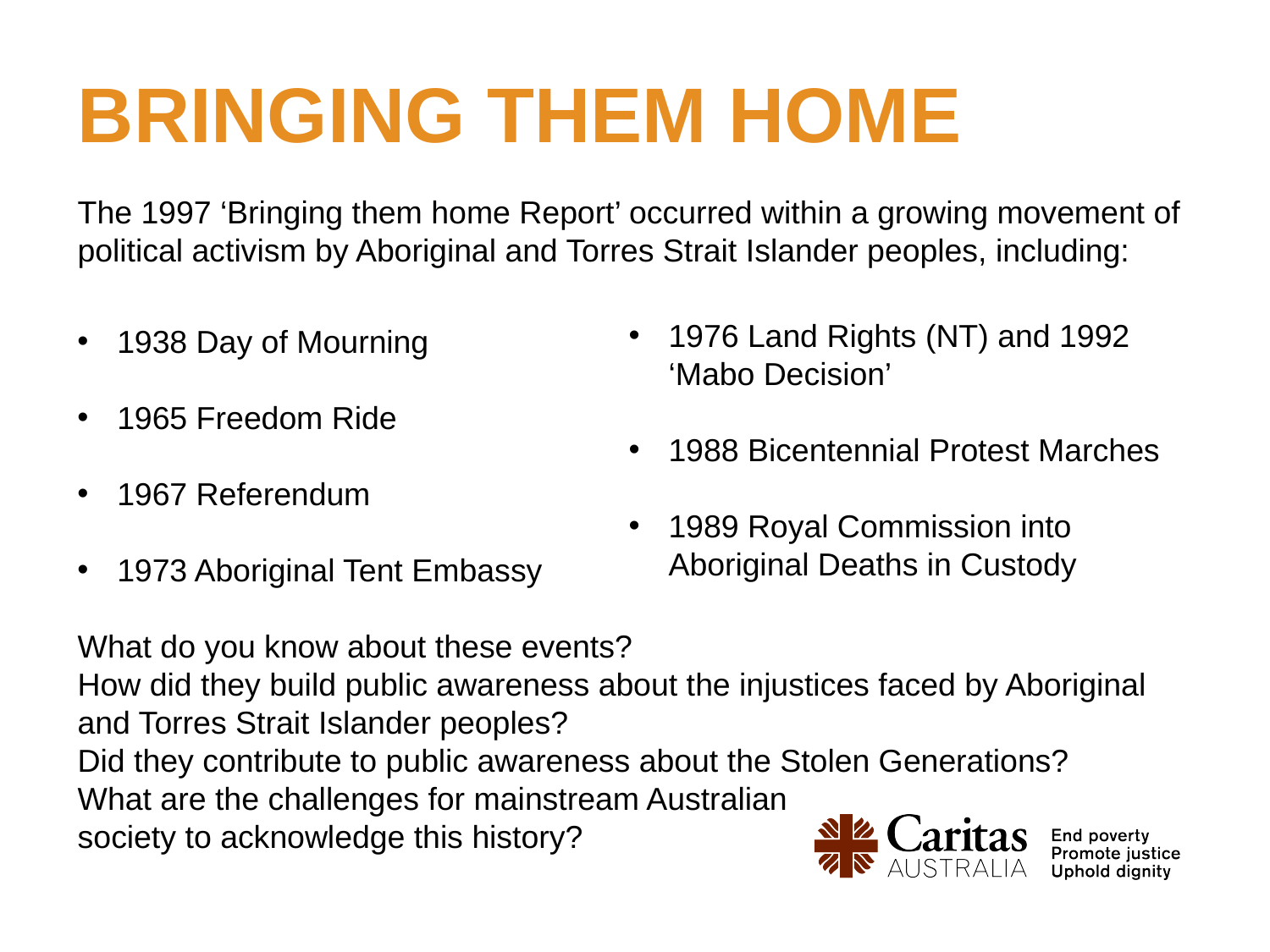

# Bringing them home
The 1997 ‘Bringing them home Report’ occurred within a growing movement of political activism by Aboriginal and Torres Strait Islander peoples, including:

1976 Land Rights (NT) and 1992 ‘Mabo Decision’

1988 Bicentennial Protest Marches

1989 Royal Commission into Aboriginal Deaths in Custody

1938 Day of Mourning

1965 Freedom Ride

1967 Referendum

1973 Aboriginal Tent Embassy

What do you know about these events?
How did they build public awareness about the injustices faced by Aboriginal and Torres Strait Islander peoples?
Did they contribute to public awareness about the Stolen Generations?
What are the challenges for mainstream Australian
society to acknowledge this history?